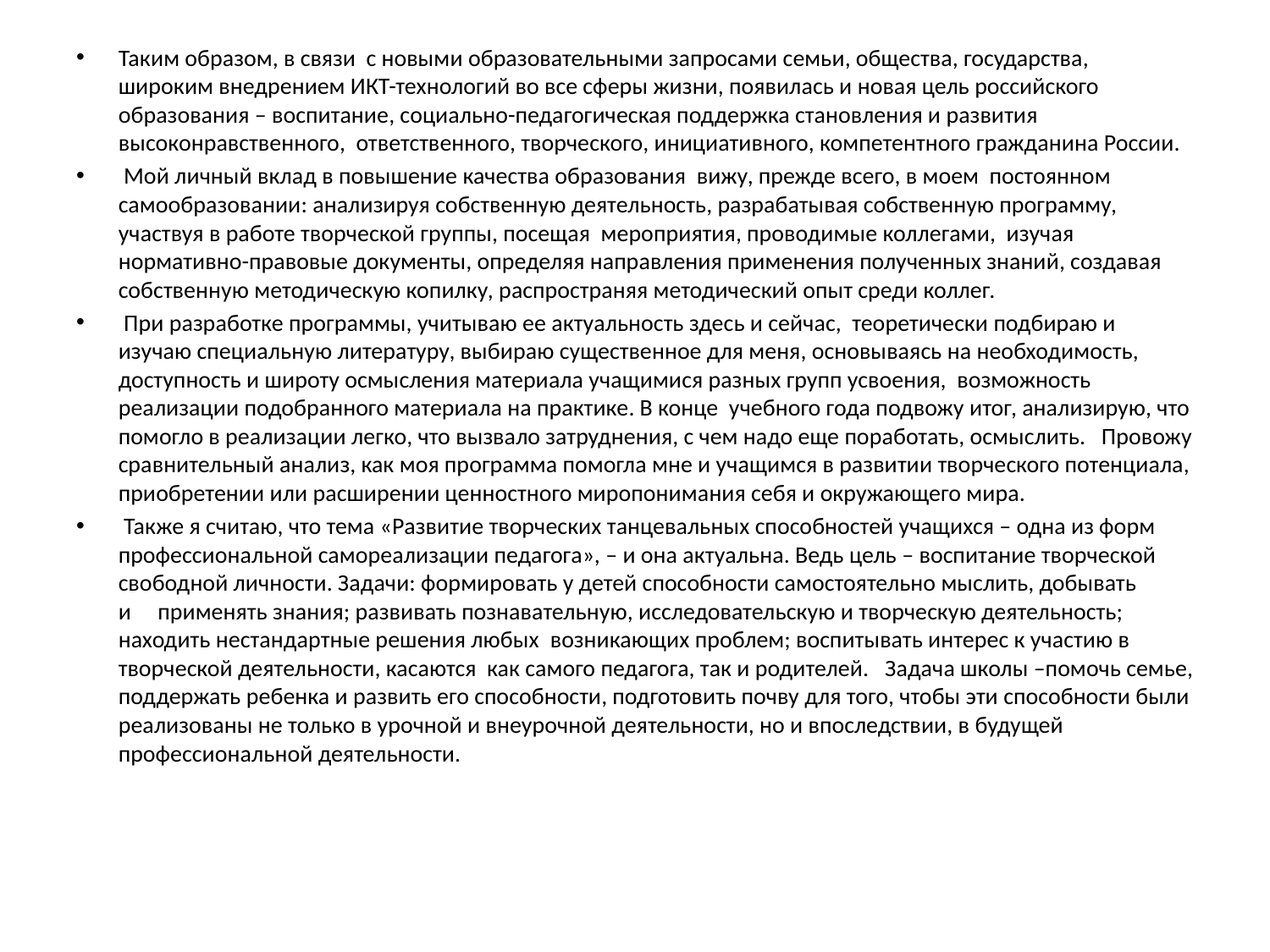

Таким образом, в связи  с новыми образовательными запросами семьи, общества, государства,  широким внедрением ИКТ-технологий во все сферы жизни, появилась и новая цель российского образования – воспитание, социально-педагогическая поддержка становления и развития высоконравственного,  ответственного, творческого, инициативного, компетентного гражданина России.
 Мой личный вклад в повышение качества образования  вижу, прежде всего, в моем  постоянном  самообразовании: анализируя собственную деятельность, разрабатывая собственную программу, участвуя в работе творческой группы, посещая  мероприятия, проводимые коллегами,  изучая нормативно-правовые документы, определяя направления применения полученных знаний, создавая собственную методическую копилку, распространяя методический опыт среди коллег.
 При разработке программы, учитываю ее актуальность здесь и сейчас,  теоретически подбираю и изучаю специальную литературу, выбираю существенное для меня, основываясь на необходимость, доступность и широту осмысления материала учащимися разных групп усвоения,  возможность  реализации подобранного материала на практике. В конце  учебного года подвожу итог, анализирую, что помогло в реализации легко, что вызвало затруднения, с чем надо еще поработать, осмыслить.   Провожу сравнительный анализ, как моя программа помогла мне и учащимся в развитии творческого потенциала, приобретении или расширении ценностного миропонимания себя и окружающего мира.
 Также я считаю, что тема «Развитие творческих танцевальных способностей учащихся – одна из форм профессиональной самореализации педагога», – и она актуальна. Ведь цель – воспитание творческой свободной личности. Задачи: формировать у детей способности самостоятельно мыслить, добывать и     применять знания; развивать познавательную, исследовательскую и творческую деятельность; находить нестандартные решения любых  возникающих проблем; воспитывать интерес к участию в творческой деятельности, касаются  как самого педагога, так и родителей.   Задача школы –помочь семье, поддержать ребенка и развить его способности, подготовить почву для того, чтобы эти способности были реализованы не только в урочной и внеурочной деятельности, но и впоследствии, в будущей профессиональной деятельности.

#